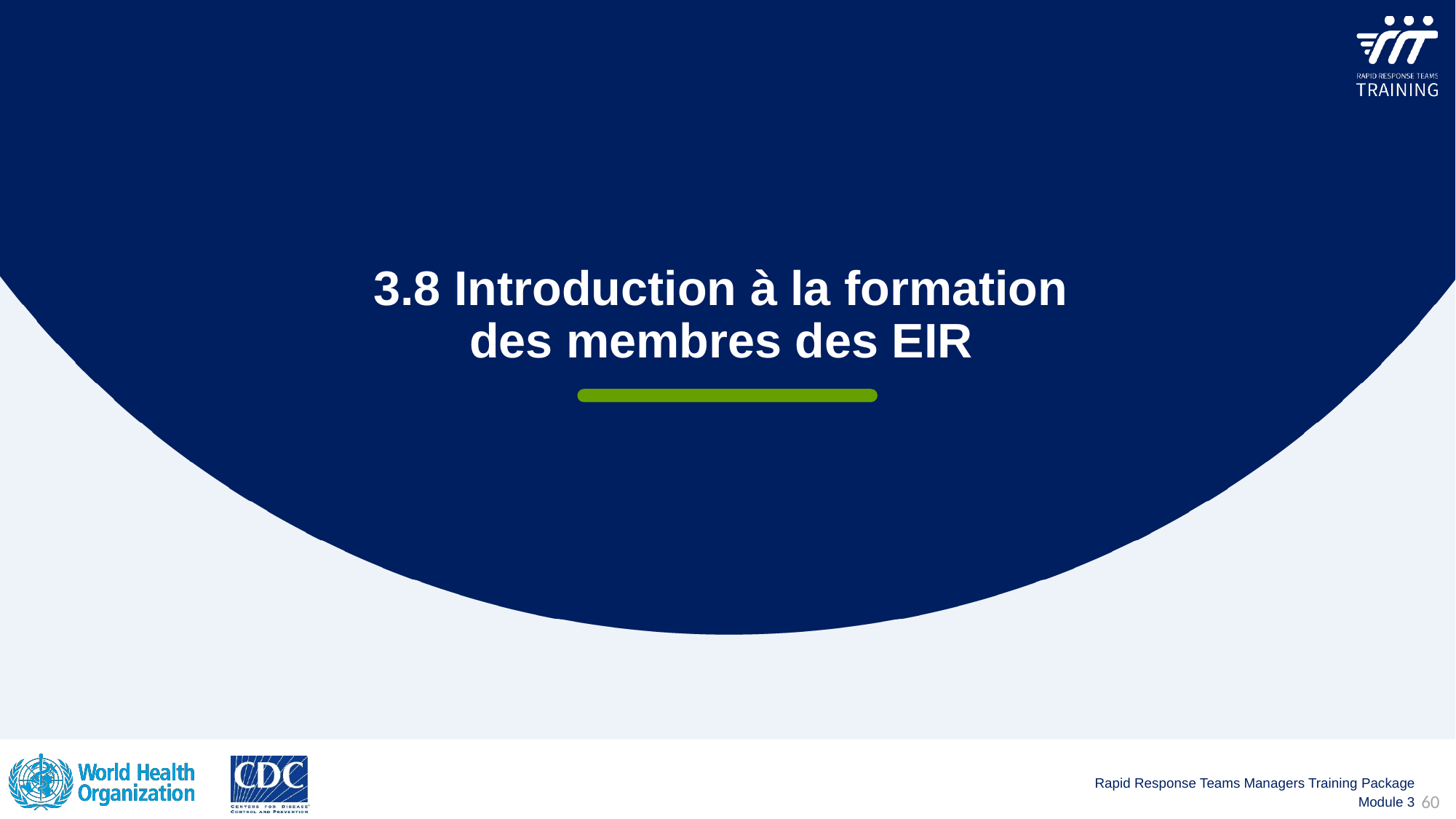

3.8 Introduction à la formation des membres des EIR
60